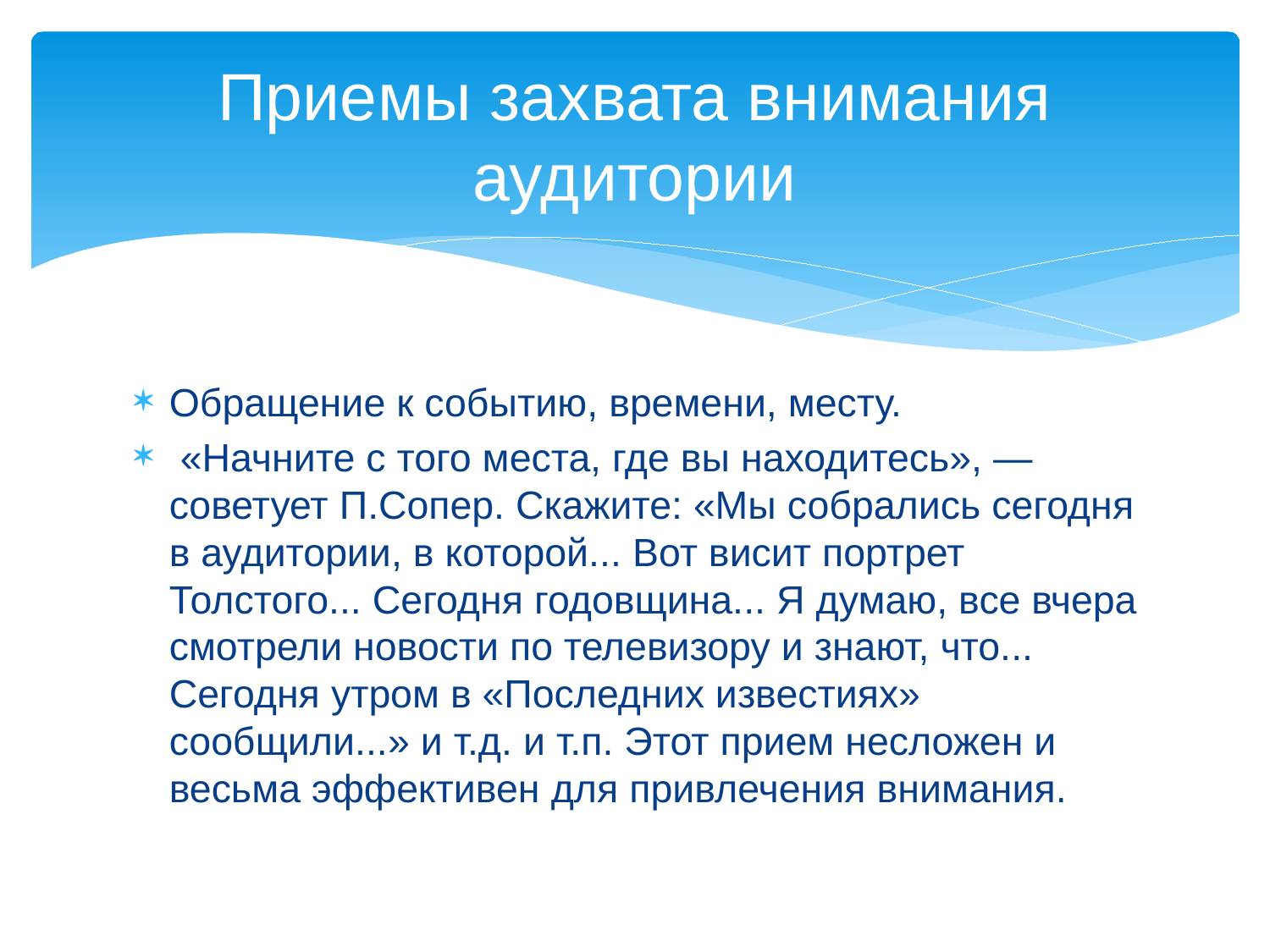

# Приемы захвата внимания аудитории
Обращение к событию, времени, месту.
 «Начните с того места, где вы находитесь», — советует П.Сопер. Скажите: «Мы собрались сегодня в аудитории, в которой... Вот висит портрет Толстого... Сегодня годовщина... Я думаю, все вчера смотрели новости по телевизору и знают, что... Сегодня утром в «Последних известиях» сообщили...» и т.д. и т.п. Этот прием несложен и весьма эффективен для привлечения внимания.